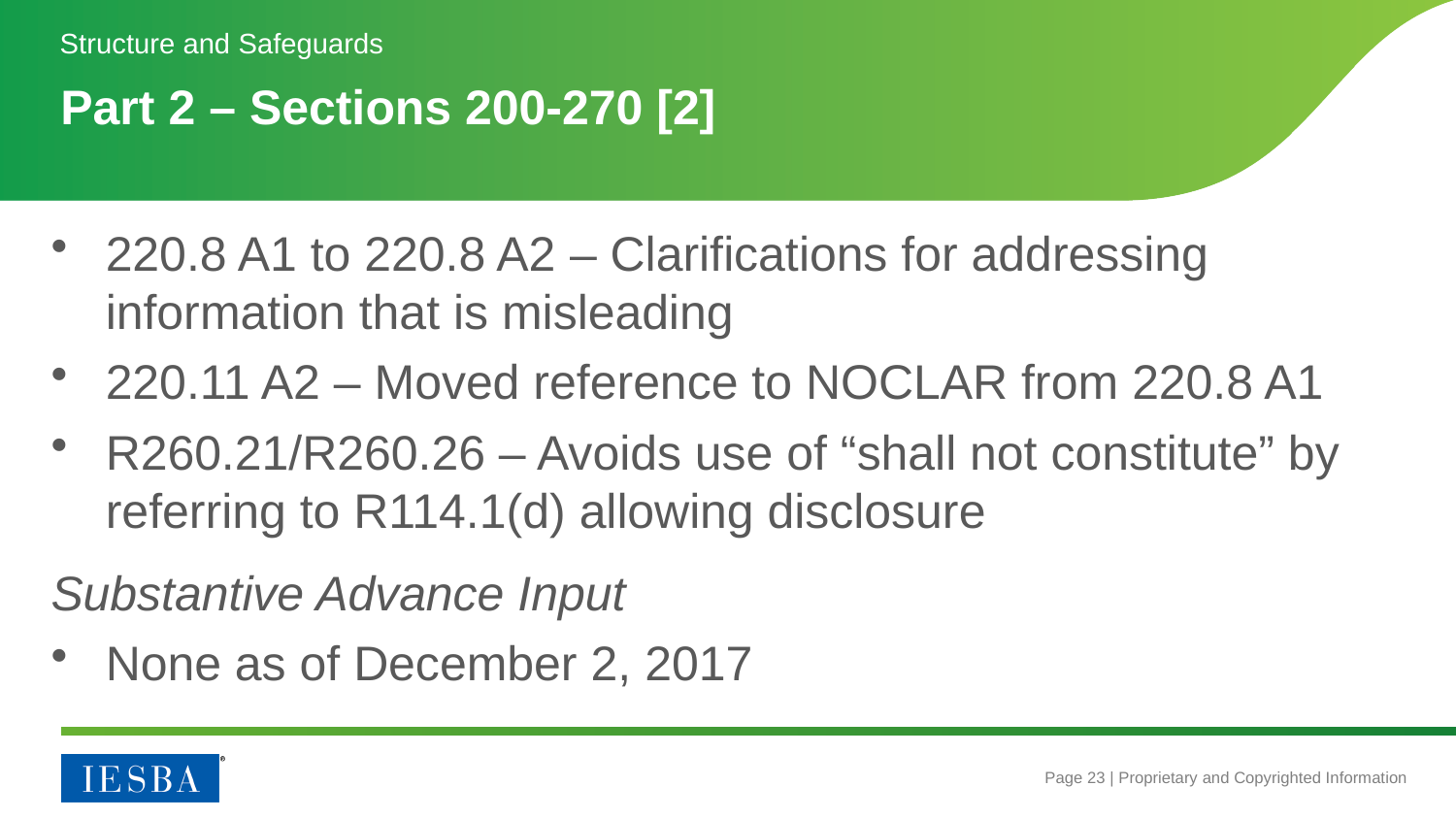

Structure and Safeguards
# Part 2 – Sections 200-270 [2]
220.8 A1 to 220.8 A2 – Clarifications for addressing information that is misleading
220.11 A2 – Moved reference to NOCLAR from 220.8 A1
R260.21/R260.26 – Avoids use of “shall not constitute” by referring to R114.1(d) allowing disclosure
Substantive Advance Input
None as of December 2, 2017